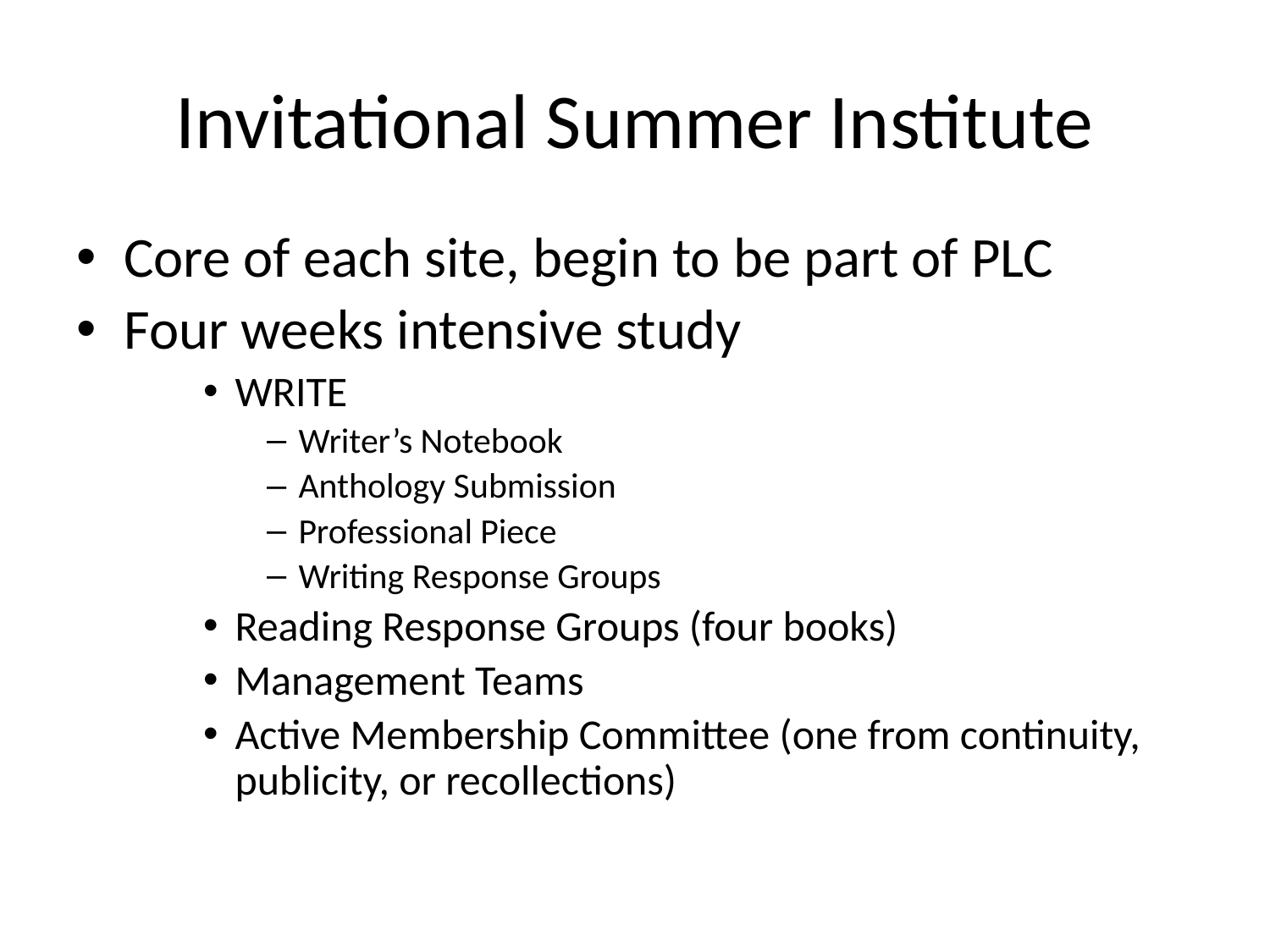

# Invitational Summer Institute
Core of each site, begin to be part of PLC
Four weeks intensive study
WRITE
Writer’s Notebook
Anthology Submission
Professional Piece
Writing Response Groups
Reading Response Groups (four books)
Management Teams
Active Membership Committee (one from continuity, publicity, or recollections)